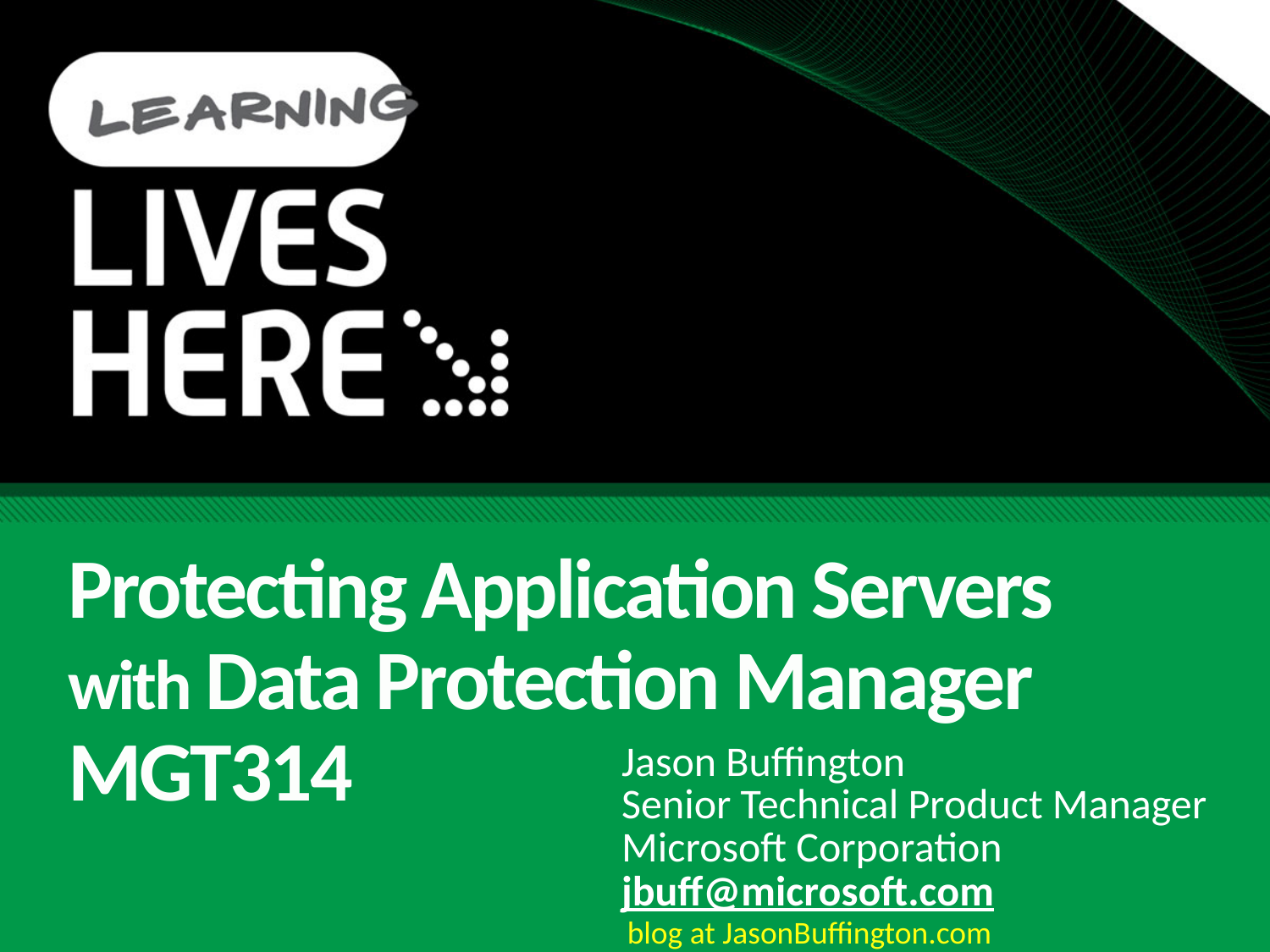

# Protecting Application Servers with Data Protection Manager MGT314
Jason Buffington
Senior Technical Product Manager
Microsoft Corporation
jbuff@microsoft.com
blog at JasonBuffington.com